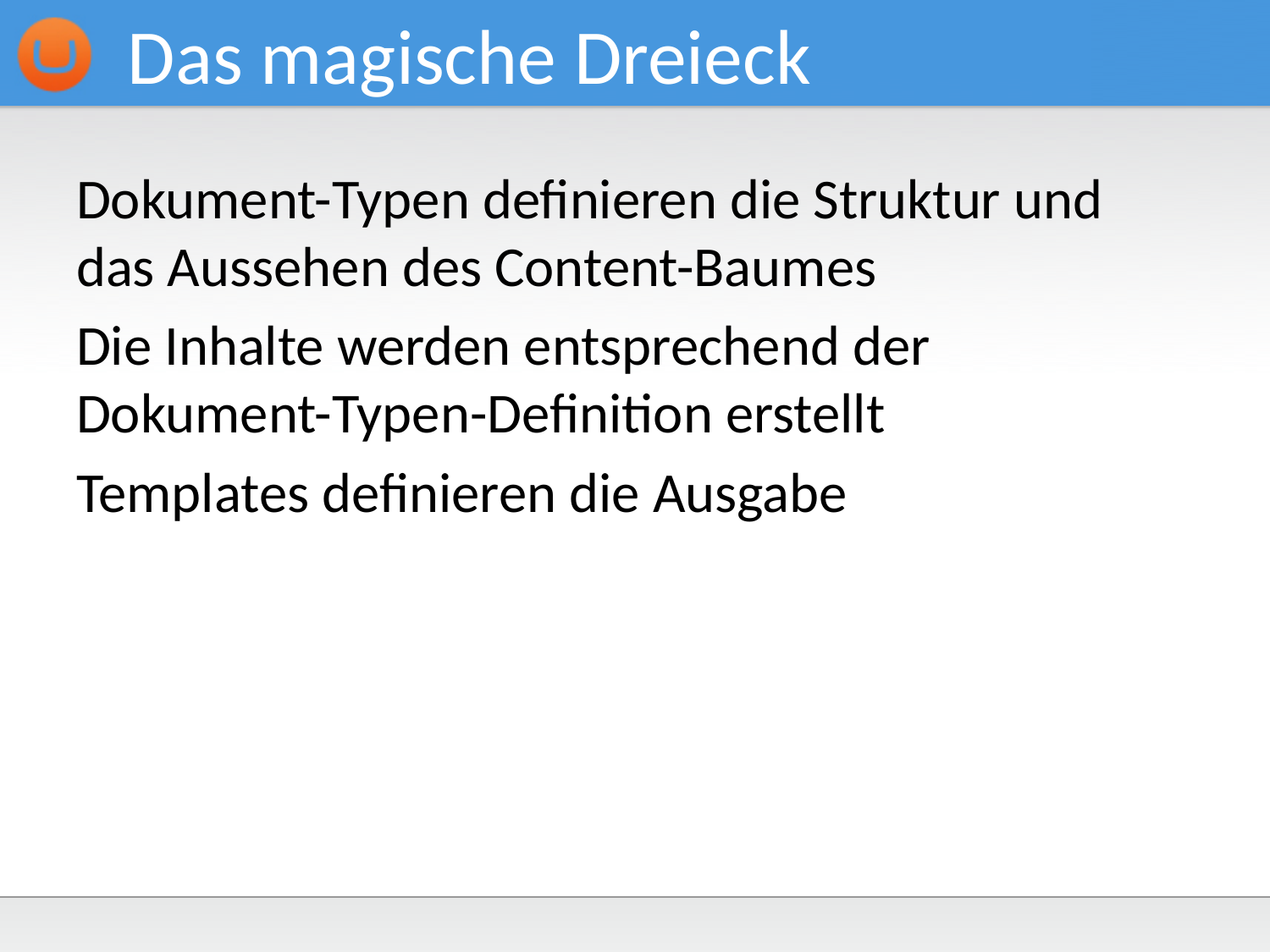

# Das magische Dreieck
Dokument-Typen definieren die Struktur und das Aussehen des Content-Baumes
Die Inhalte werden entsprechend der Dokument-Typen-Definition erstellt
Templates definieren die Ausgabe